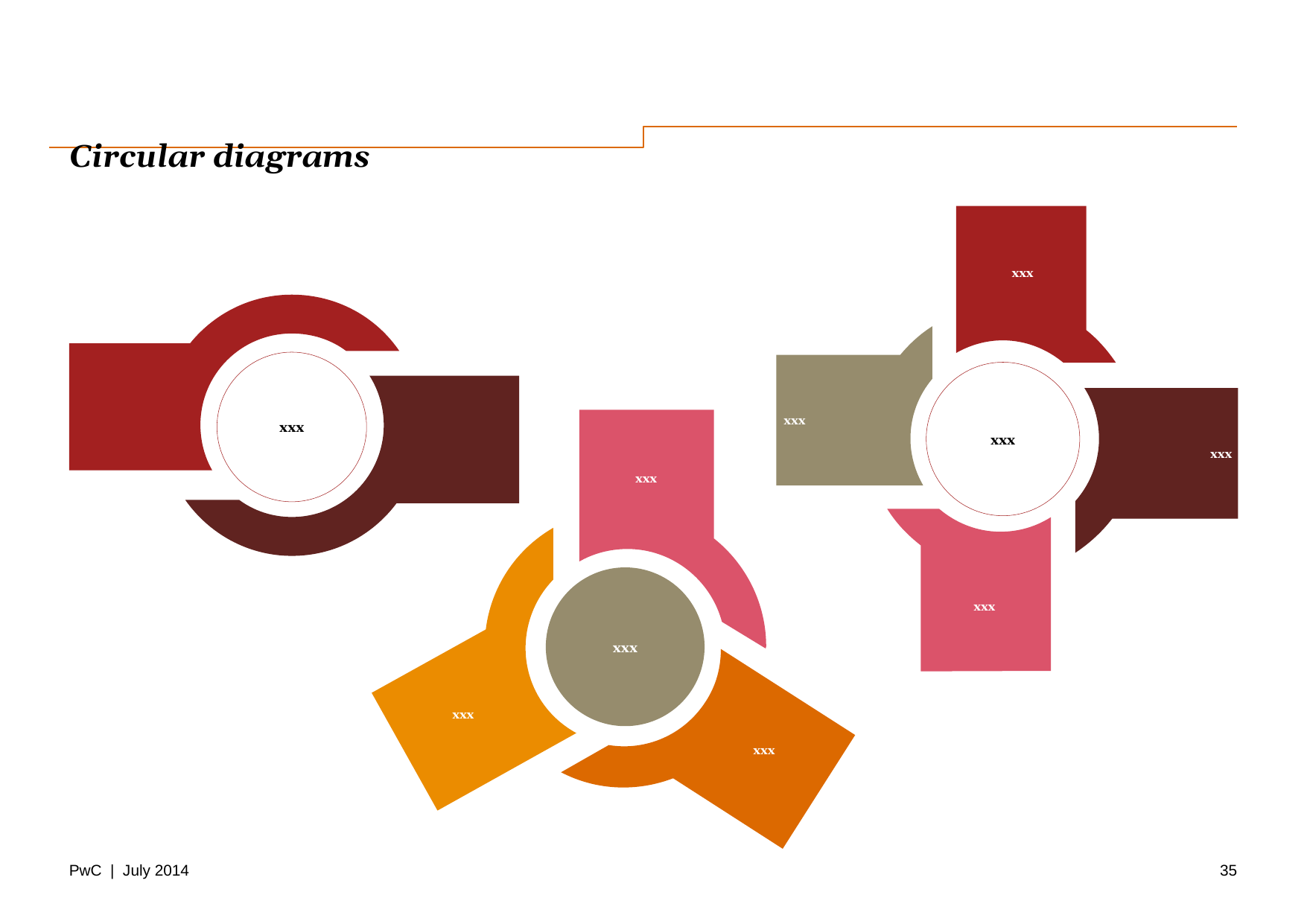

# Circular diagrams

xxx

xxx
xxx

xxx

xxx

xxx

xxx
xxx
xxx
xxx
35